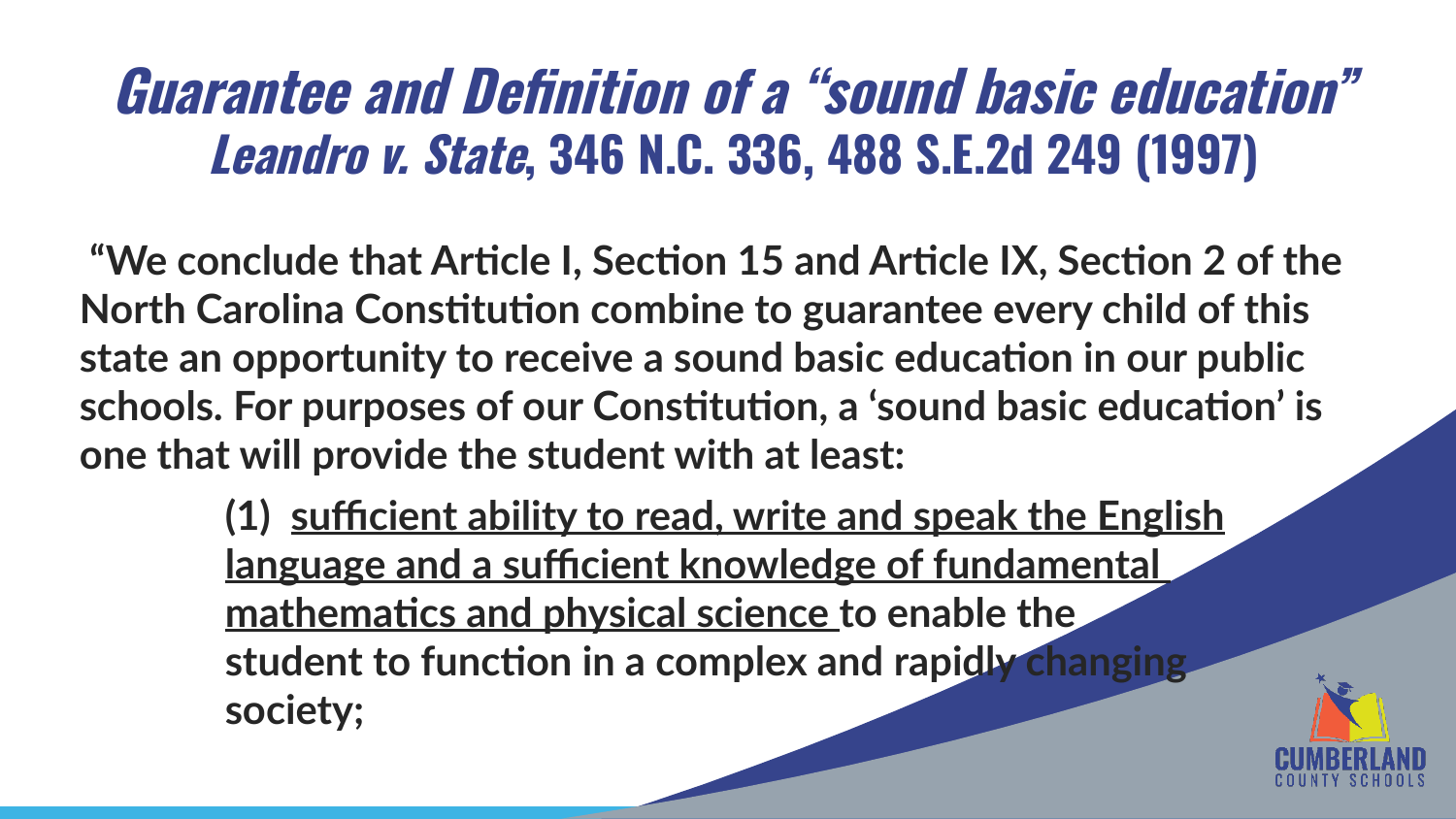

# Guarantee and Definition of a “sound basic education” Leandro v. State, 346 N.C. 336, 488 S.E.2d 249 (1997)
 “We conclude that Article I, Section 15 and Article IX, Section 2 of the North Carolina Constitution combine to guarantee every child of this state an opportunity to receive a sound basic education in our public schools. For purposes of our Constitution, a ‘sound basic education’ is one that will provide the student with at least:
	(1)  sufficient ability to read, write and speak the English
	language and a sufficient knowledge of fundamental
	mathematics and physical science to enable the
	student to function in a complex and rapidly changing
	society;